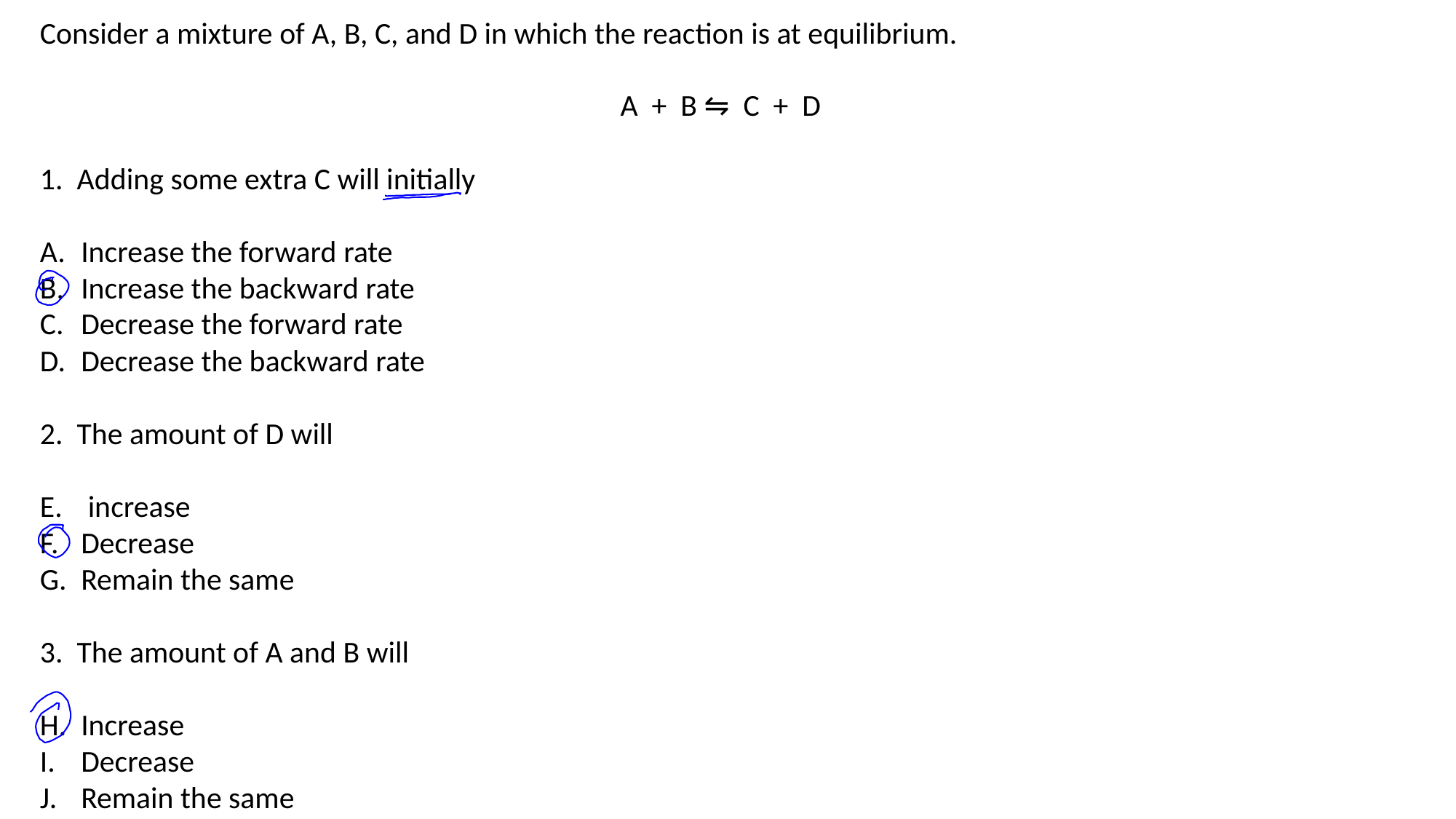

Consider a mixture of A, B, C, and D in which the reaction is at equilibrium.

A  +  B ⇋  C  +  D

1.  Adding some extra C will initially

Increase the forward rate
Increase the backward rate
Decrease the forward rate
Decrease the backward rate

2.  The amount of D will

 increase
Decrease
Remain the same

3.  The amount of A and B will

Increase
Decrease
Remain the same